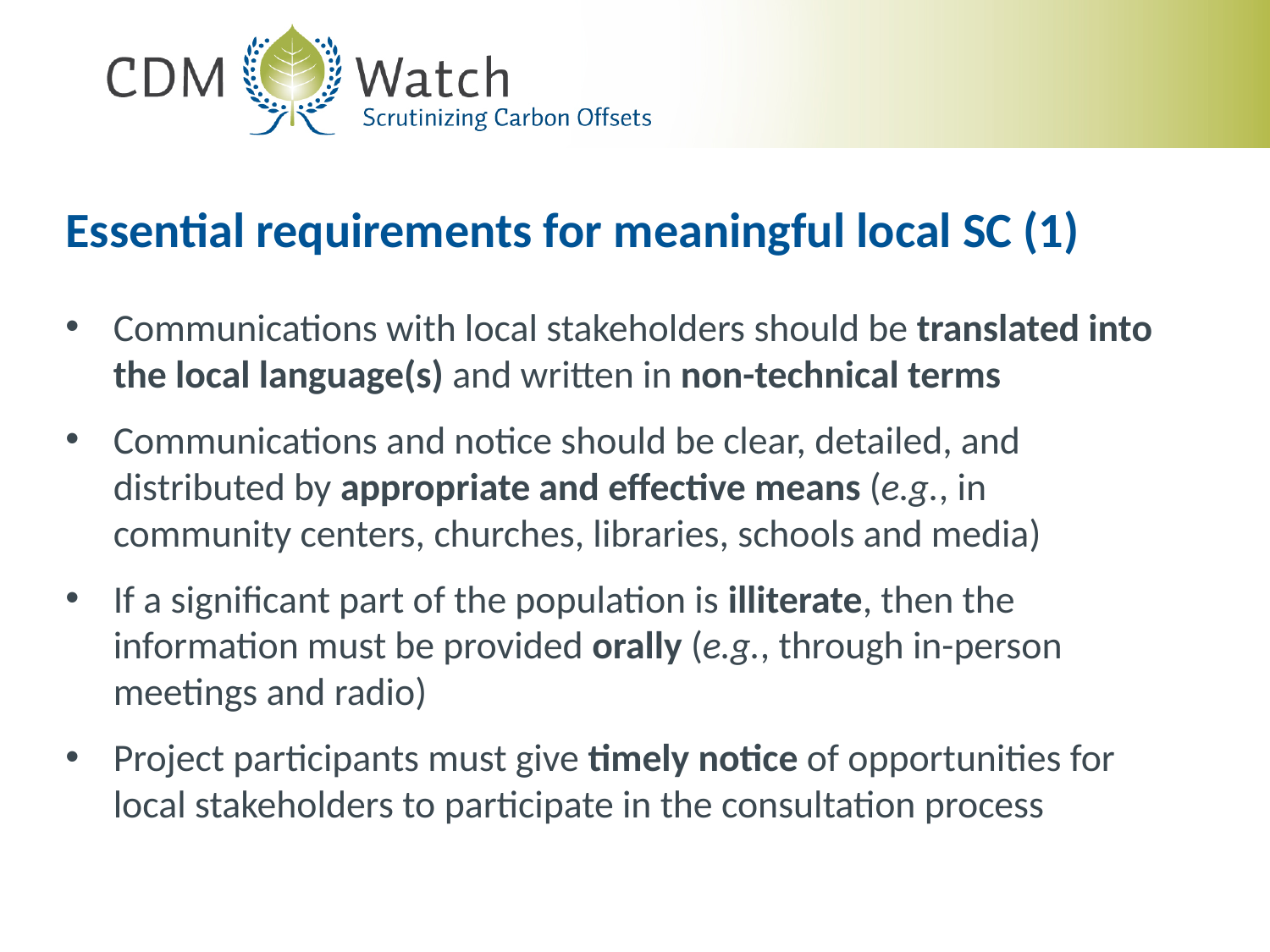

# Essential requirements for meaningful local SC (1)
Communications with local stakeholders should be translated into the local language(s) and written in non-technical terms
Communications and notice should be clear, detailed, and distributed by appropriate and effective means (e.g., in community centers, churches, libraries, schools and media)
If a significant part of the population is illiterate, then the information must be provided orally (e.g., through in-person meetings and radio)
Project participants must give timely notice of opportunities for local stakeholders to participate in the consultation process